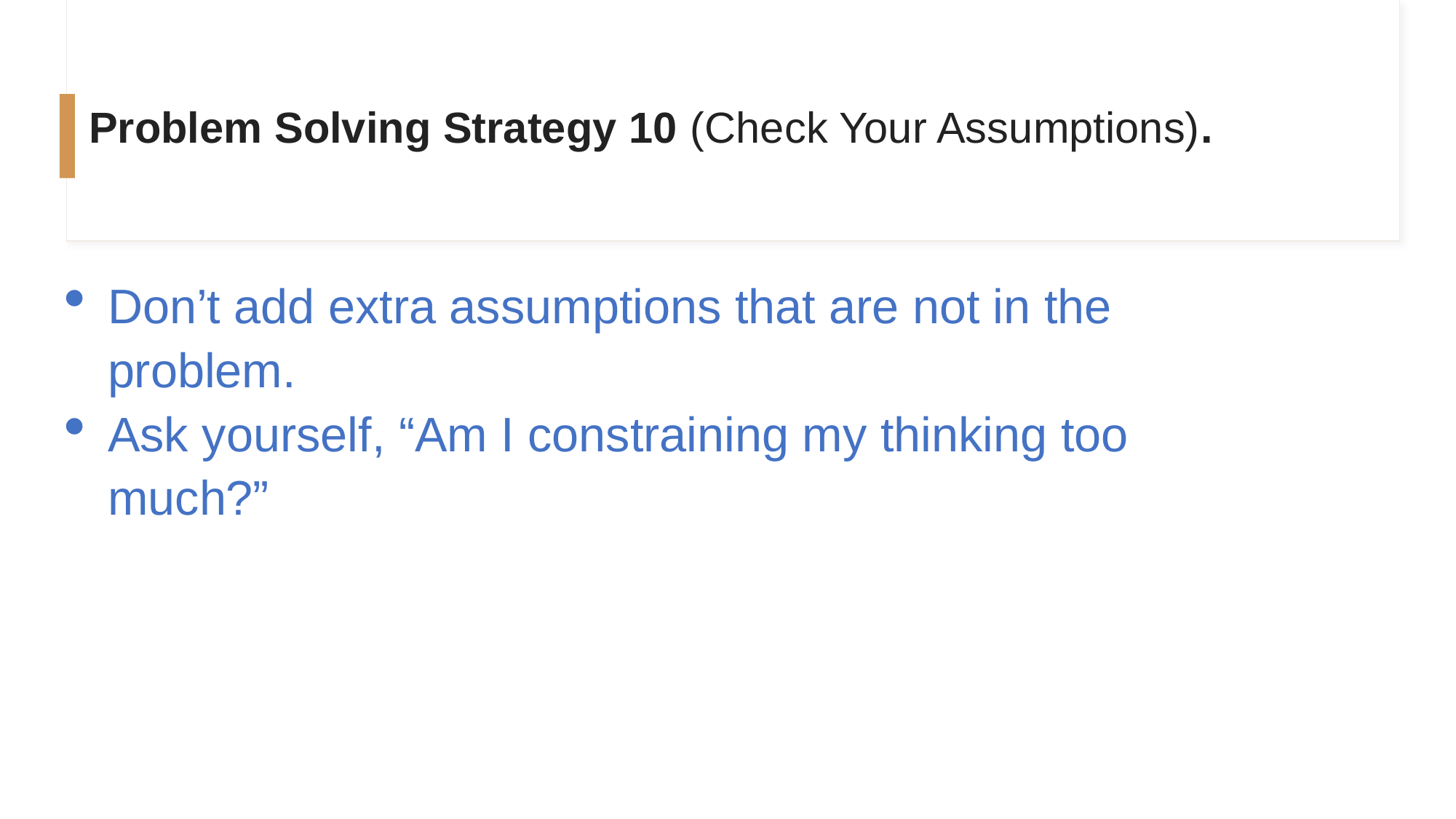

# Problem Solving Strategy 10 (Check Your Assumptions).
Don’t add extra assumptions that are not in the problem.
Ask yourself, “Am I constraining my thinking too much?”